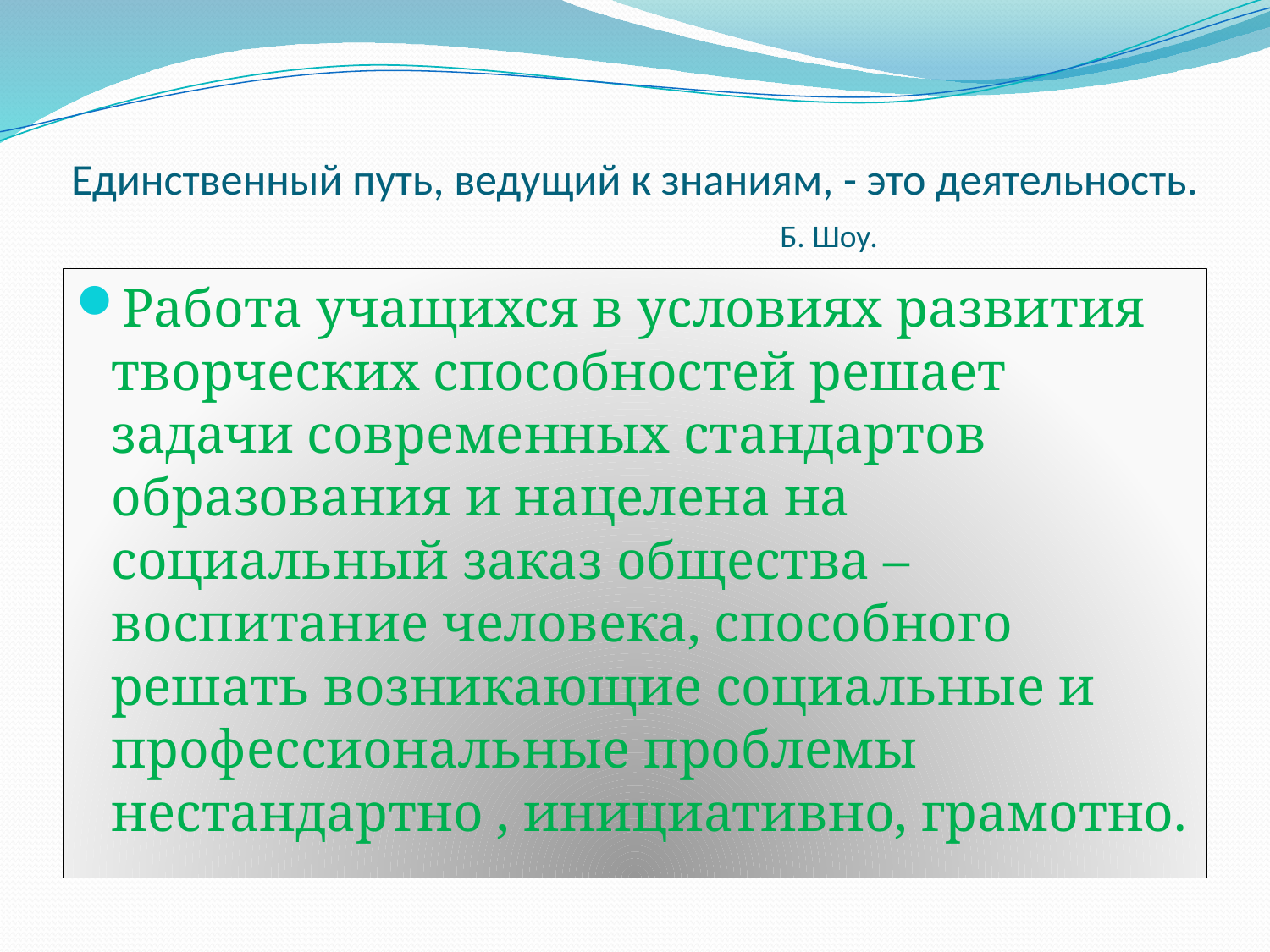

# Единственный путь, ведущий к знаниям, - это деятельность. Б. Шоу.
Работа учащихся в условиях развития творческих способностей решает задачи современных стандартов образования и нацелена на социальный заказ общества – воспитание человека, способного решать возникающие социальные и профессиональные проблемы нестандартно , инициативно, грамотно.